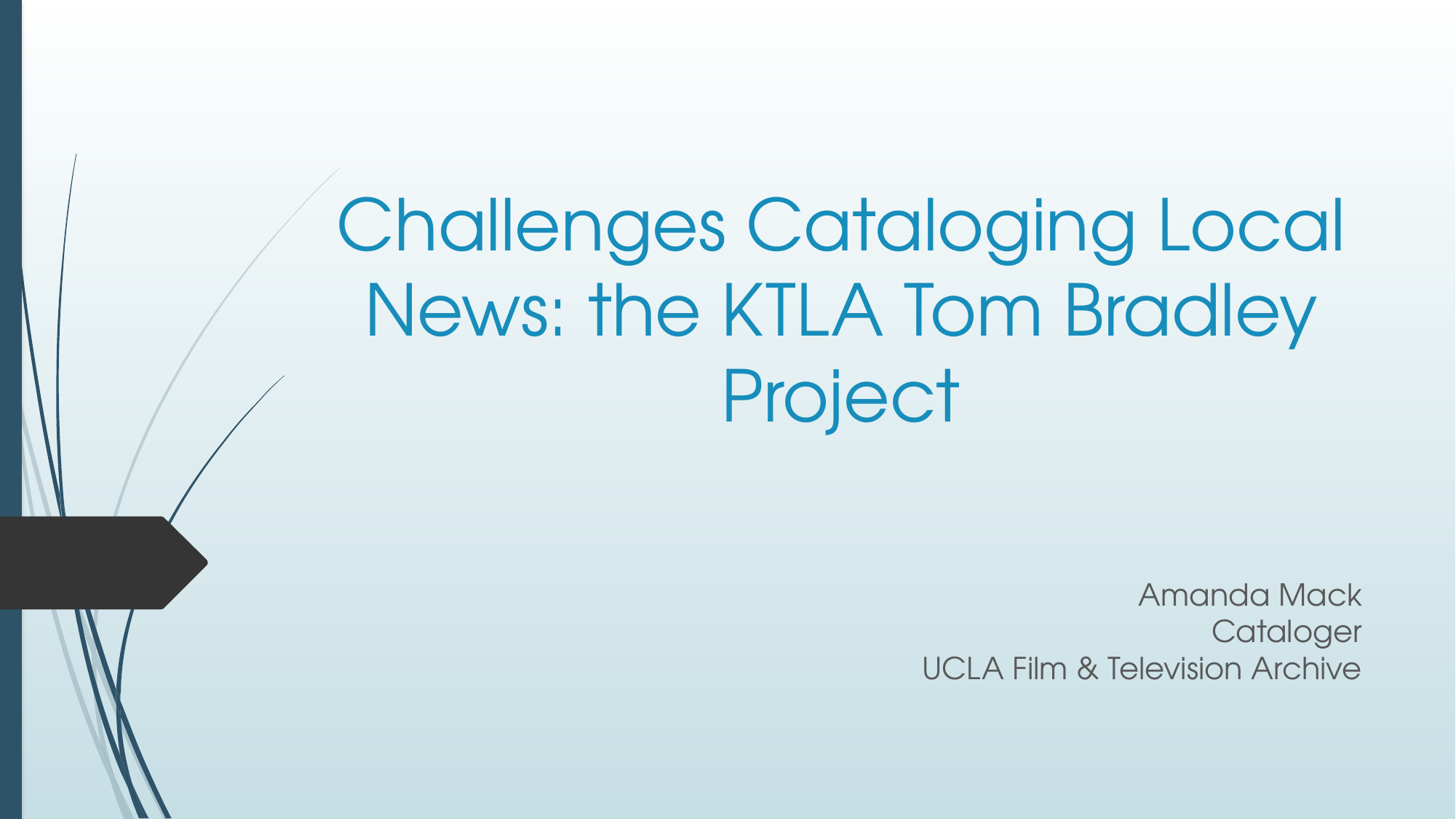

# Challenges Cataloging Local News: the KTLA Tom Bradley Project
Amanda Mack
Cataloger
UCLA Film & Television Archive